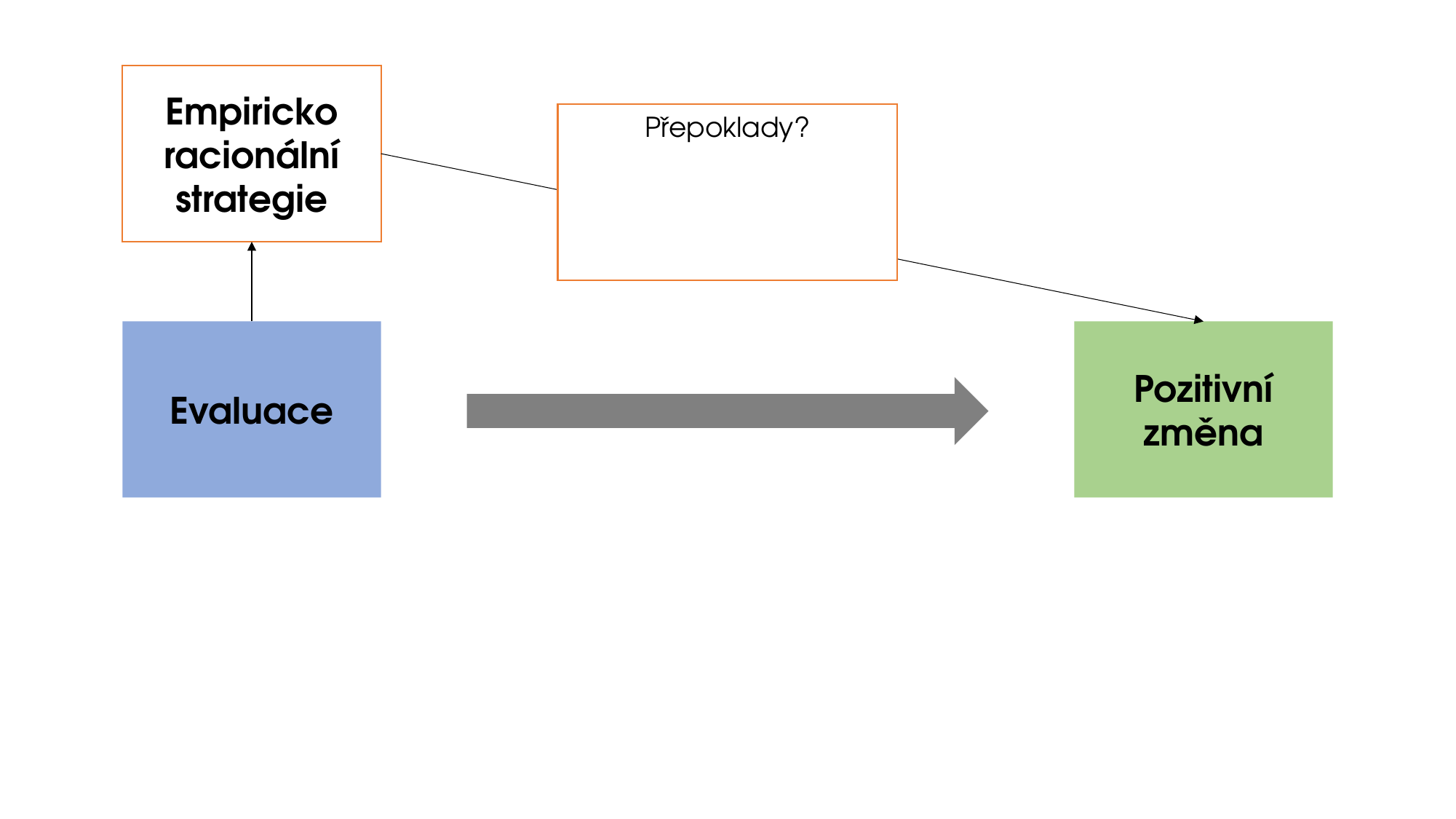

Empiricko racionální strategie
Přepoklady?

Pozitivní změna
Evaluace